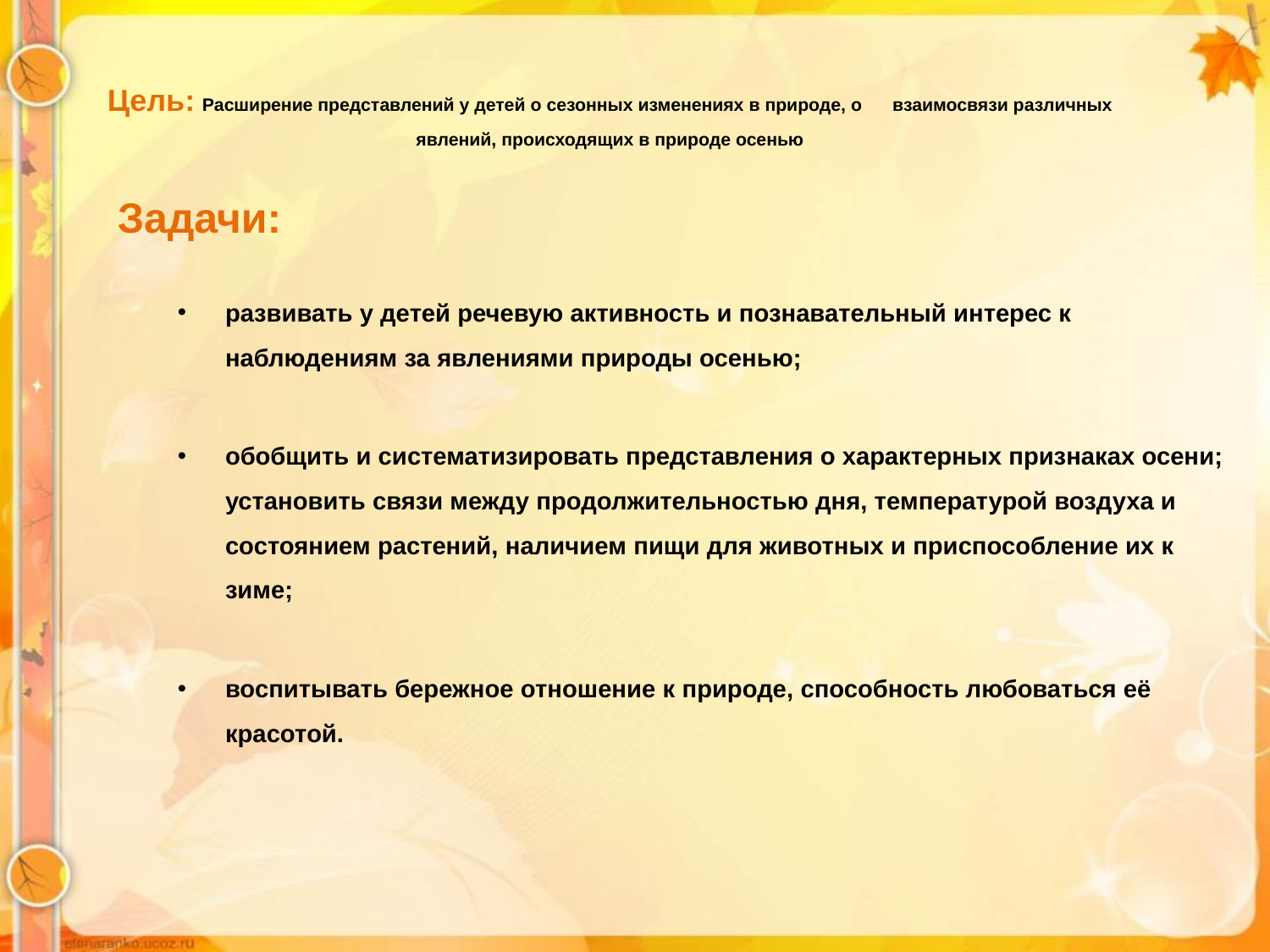

# Цель: Расширение представлений у детей о сезонных изменениях в природе, о      взаимосвязи различных явлений, происходящих в природе осенью
Задачи:
развивать у детей речевую активность и познавательный интерес к наблюдениям за явлениями природы осенью;

обобщить и систематизировать представления о характерных признаках осени; установить связи между продолжительностью дня, температурой воздуха и состоянием растений, наличием пищи для животных и приспособление их к зиме;

воспитывать бережное отношение к природе, способность любоваться её красотой.